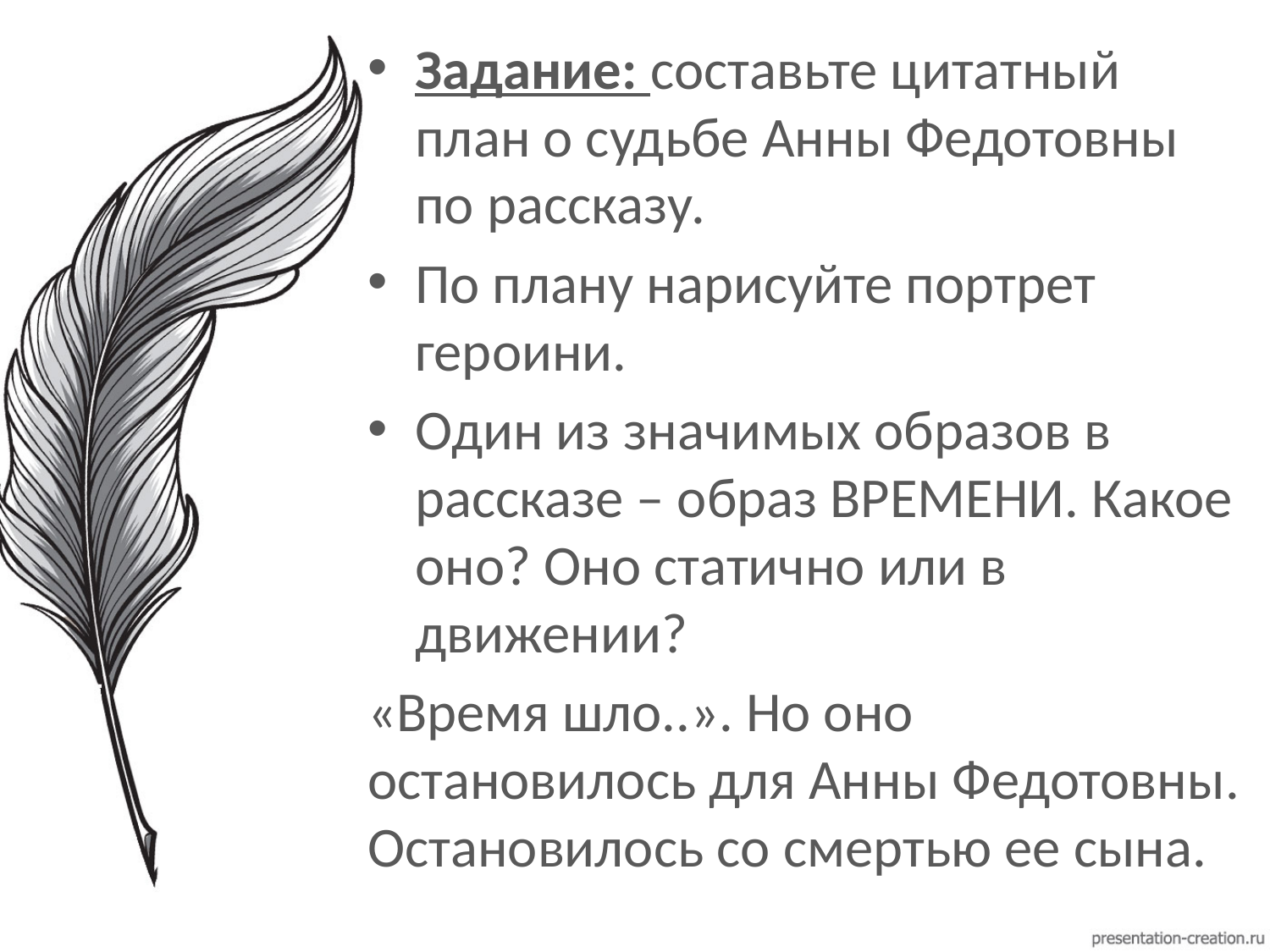

Задание: составьте цитатный план о судьбе Анны Федотовны по рассказу.
По плану нарисуйте портрет героини.
Один из значимых образов в рассказе – образ ВРЕМЕНИ. Какое оно? Оно статично или в движении?
«Время шло..». Но оно остановилось для Анны Федотовны. Остановилось со смертью ее сына.